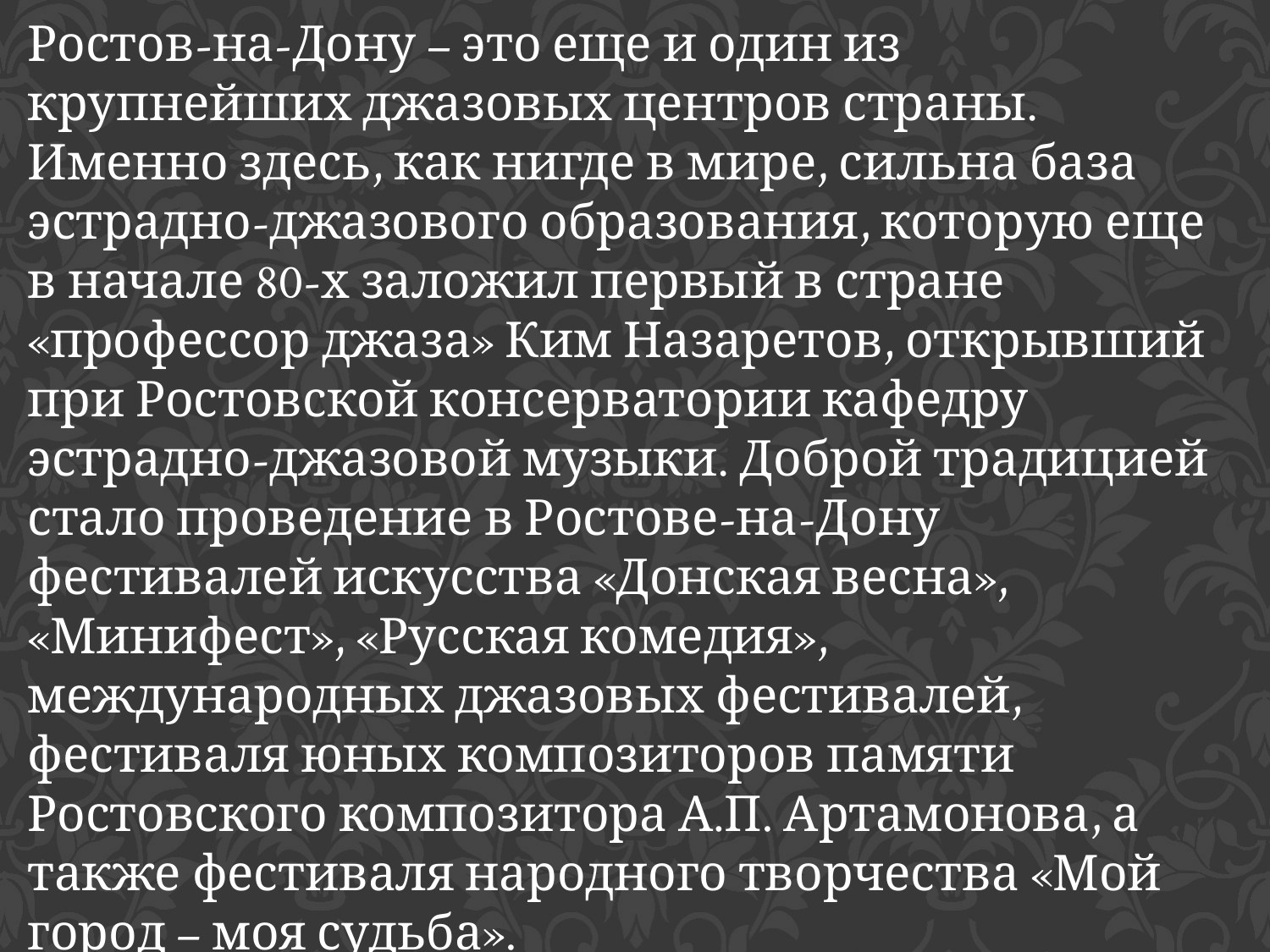

Ростов-на-Дону – это еще и один из крупнейших джазовых центров страны. Именно здесь, как нигде в мире, сильна база эстрадно-джазового образования, которую еще в начале 80-х заложил первый в стране «профессор джаза» Ким Назаретов, открывший при Ростовской консерватории кафедру эстрадно-джазовой музыки. Доброй традицией стало проведение в Ростове-на-Дону фестивалей искусства «Донская весна», «Минифест», «Русская комедия», международных джазовых фестивалей, фестиваля юных композиторов памяти Ростовского композитора А.П. Артамонова, а также фестиваля народного творчества «Мой город – моя судьба».